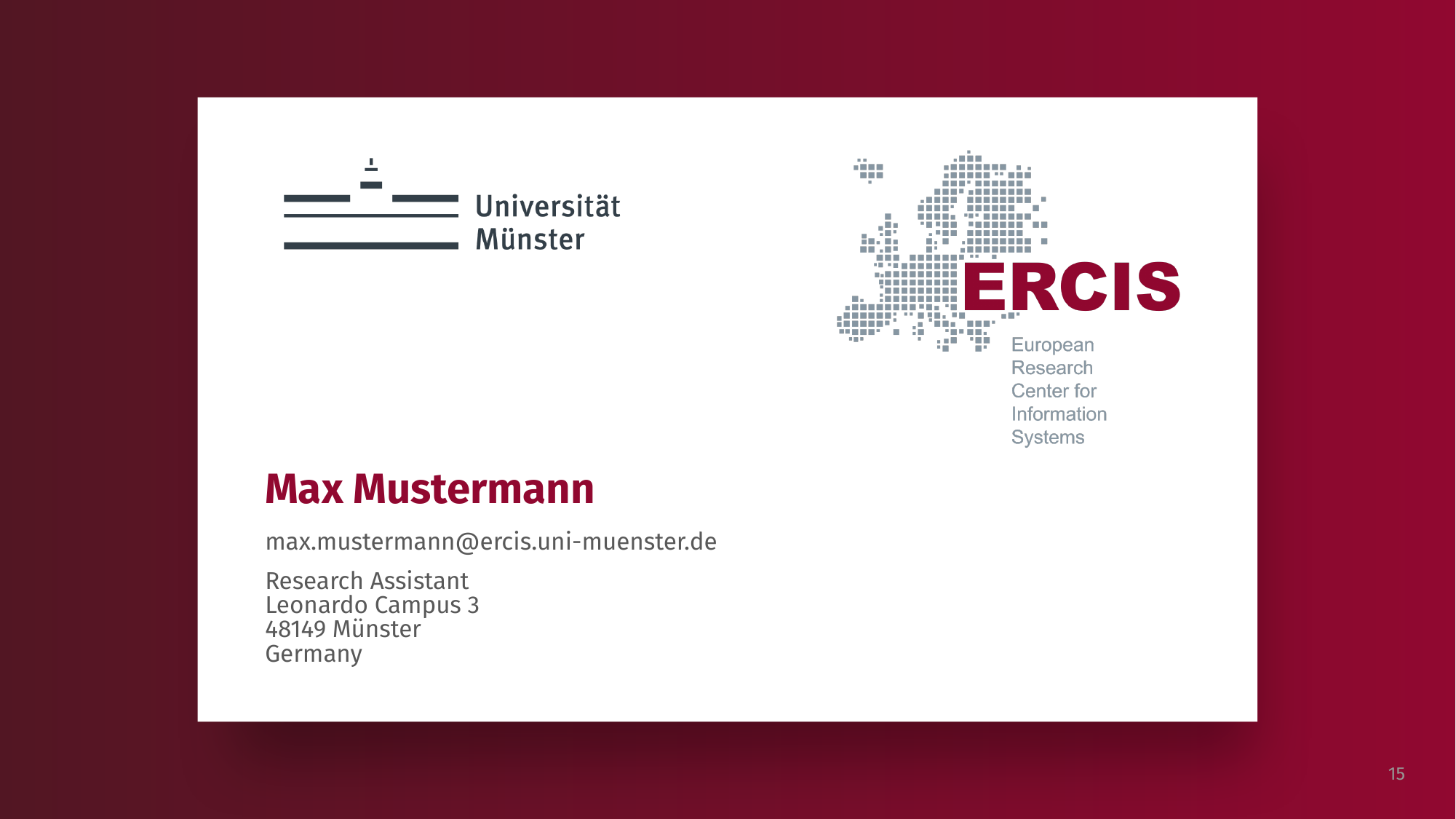

Max Mustermann
max.mustermann@ercis.uni-muenster.de
Research Assistant
Leonardo Campus 3
48149 Münster
Germany
15